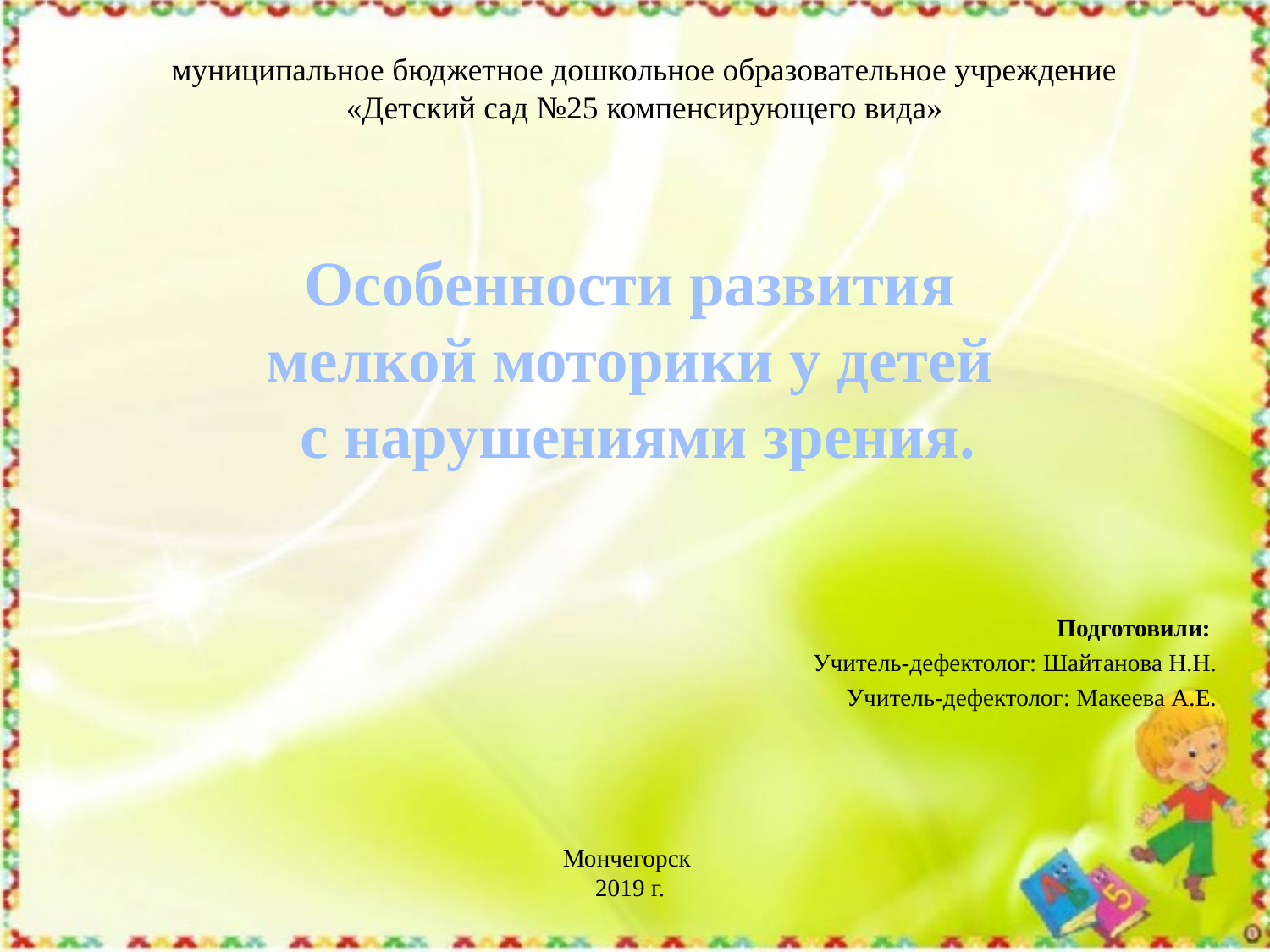

# муниципальное бюджетное дошкольное образовательное учреждение «Детский сад №25 компенсирующего вида»
Особенности развития мелкой моторики у детей
 с нарушениями зрения.
Подготовили:
Учитель-дефектолог: Шайтанова Н.Н.
Учитель-дефектолог: Макеева А.Е.

Мончегорск
2019 г.